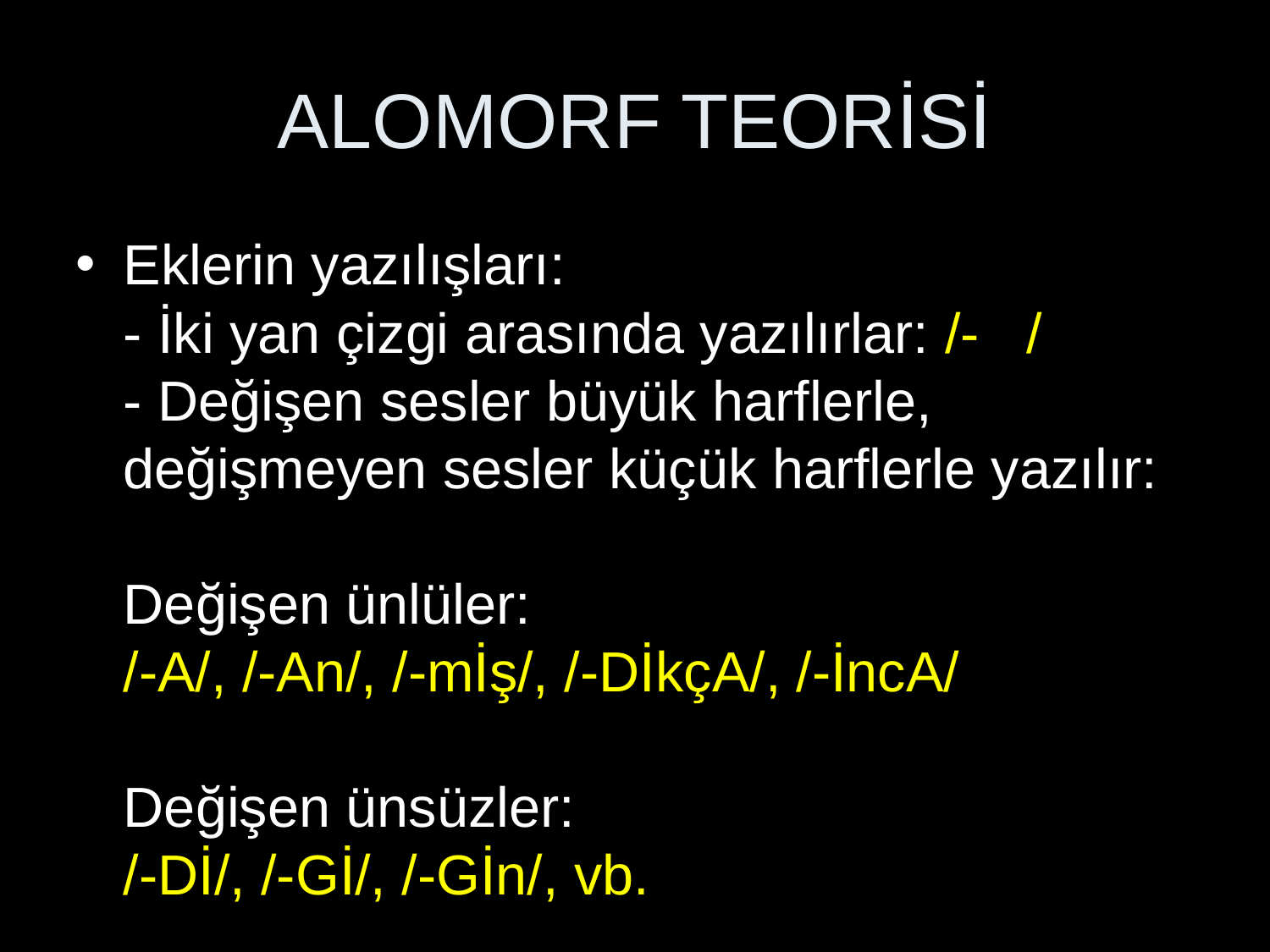

# ALOMORF TEORİSİ
Eklerin yazılışları:
- İki yan çizgi arasında yazılırlar: /-   /
- Değişen sesler büyük harflerle, değişmeyen sesler küçük harflerle yazılır:
Değişen ünlüler:
/-A/, /-An/, /-mİş/, /-DİkçA/, /-İncA/
Değişen ünsüzler:
/-Dİ/, /-Gİ/, /-Gİn/, vb.